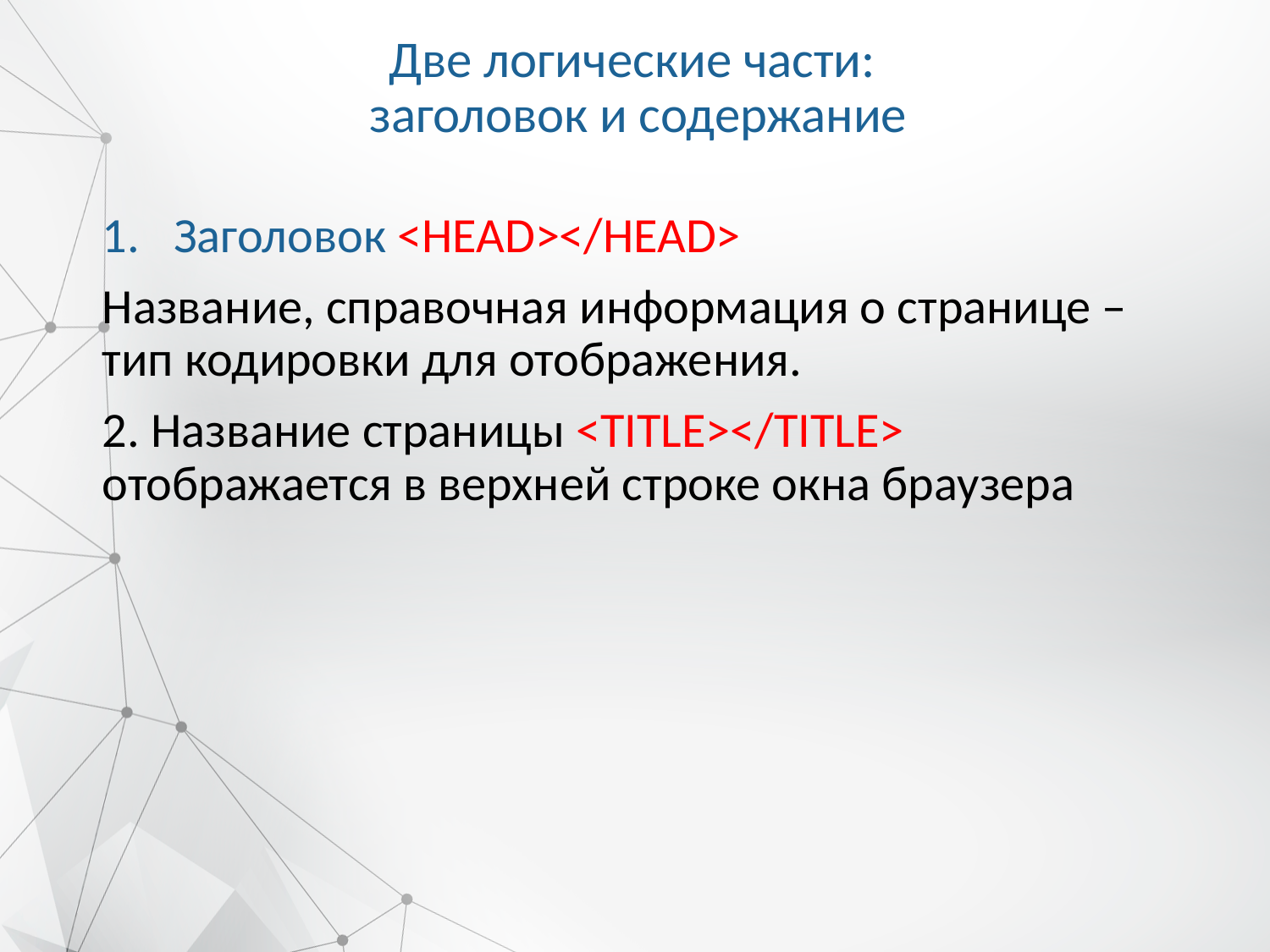

# Две логические части: заголовок и содержание
Заголовок <HEAD></HEAD>
Название, справочная информация о странице – тип кодировки для отображения.
2. Название страницы <TITLE></TITLE> отображается в верхней строке окна браузера